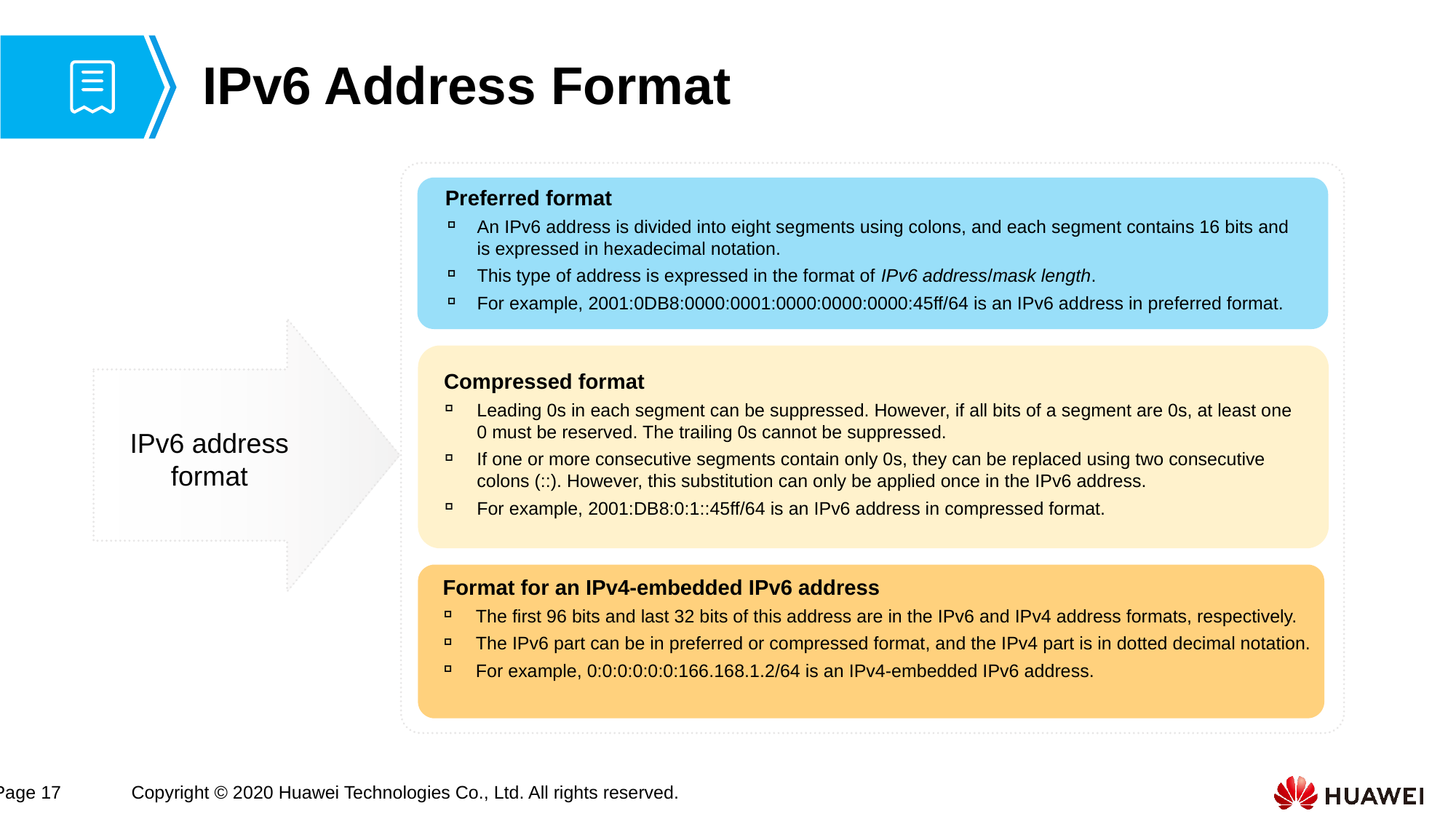

# IPv6 Address Format

Preferred format
An IPv6 address is divided into eight segments using colons, and each segment contains 16 bits and is expressed in hexadecimal notation.
This type of address is expressed in the format of IPv6 address/mask length.
For example, 2001:0DB8:0000:0001:0000:0000:0000:45ff/64 is an IPv6 address in preferred format.

Compressed format
Leading 0s in each segment can be suppressed. However, if all bits of a segment are 0s, at least one 0 must be reserved. The trailing 0s cannot be suppressed.
If one or more consecutive segments contain only 0s, they can be replaced using two consecutive colons (::). However, this substitution can only be applied once in the IPv6 address.
For example, 2001:DB8:0:1::45ff/64 is an IPv6 address in compressed format.
IPv6 address format

Format for an IPv4-embedded IPv6 address
The first 96 bits and last 32 bits of this address are in the IPv6 and IPv4 address formats, respectively.
The IPv6 part can be in preferred or compressed format, and the IPv4 part is in dotted decimal notation.
For example, 0:0:0:0:0:0:166.168.1.2/64 is an IPv4-embedded IPv6 address.